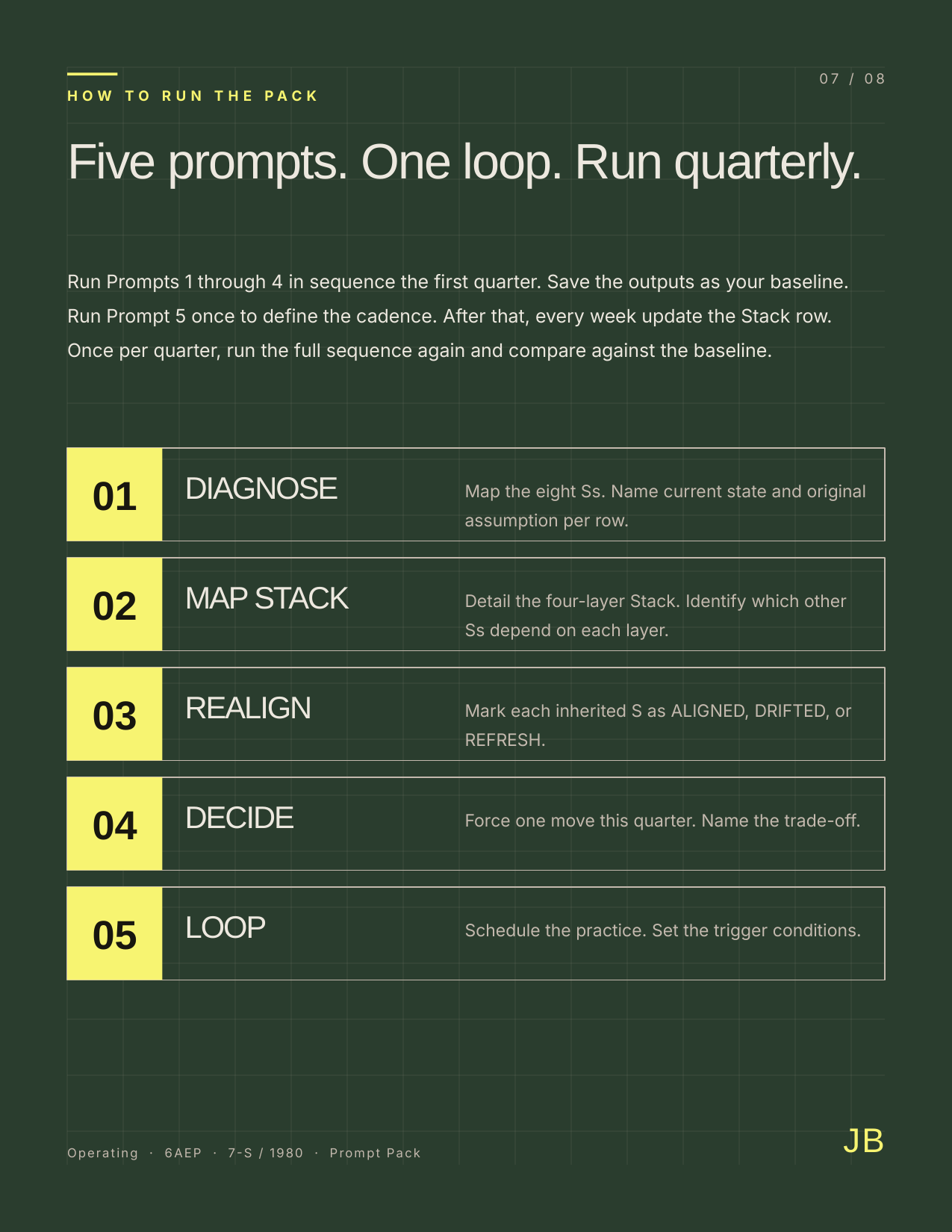

07 / 08

HOW TO RUN THE PACK

Five prompts. One loop. Run quarterly.

Run Prompts 1 through 4 in sequence the first quarter. Save the outputs as your baseline. Run Prompt 5 once to define the cadence. After that, every week update the Stack row. Once per quarter, run the full sequence again and compare against the baseline.

01

DIAGNOSE
Map the eight Ss. Name current state and original assumption per row.

02

MAP STACK
Detail the four-layer Stack. Identify which other Ss depend on each layer.

03

REALIGN
Mark each inherited S as ALIGNED, DRIFTED, or REFRESH.

04

DECIDE
Force one move this quarter. Name the trade-off.

05

LOOP
Schedule the practice. Set the trigger conditions.

JB
Operating  ·  6AEP  ·  7-S / 1980  ·  Prompt Pack